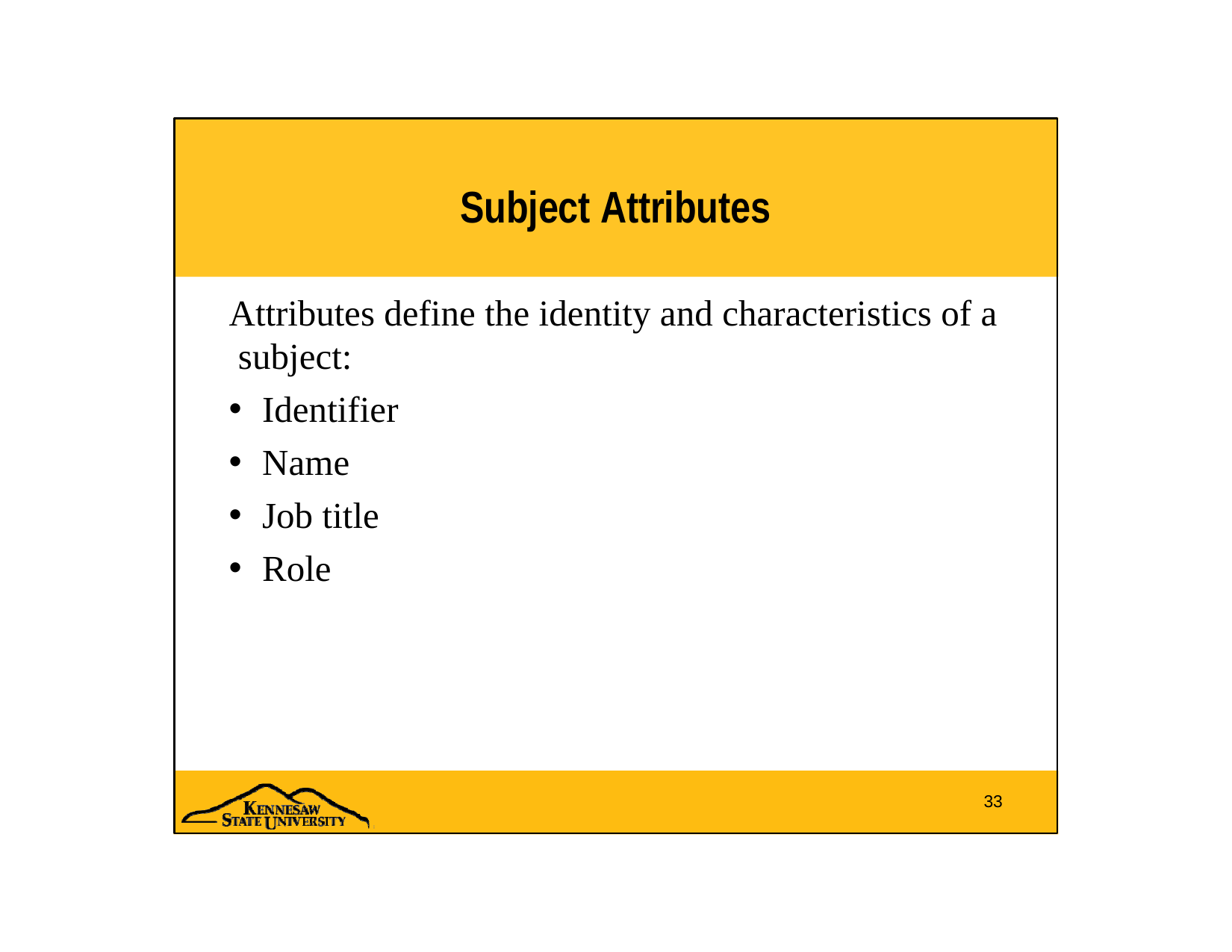

# Subject Attributes
Attributes define the identity and characteristics of a  subject:
Identifier
Name
Job title
Role

33